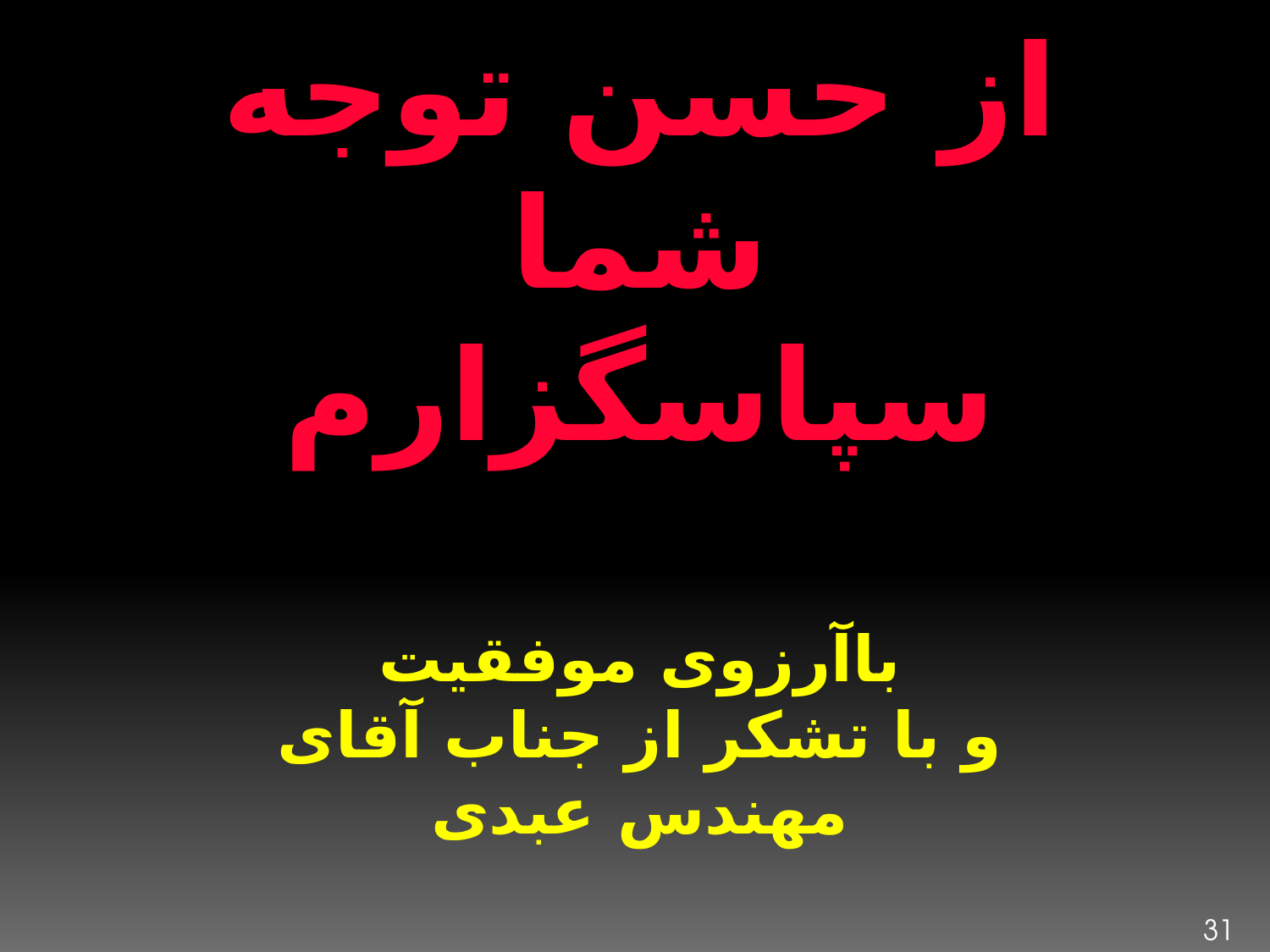

از حسن توجه شما
سپاسگزارم

باآرزوی موفقیت
و با تشکر از جناب آقای مهندس عبدی
31